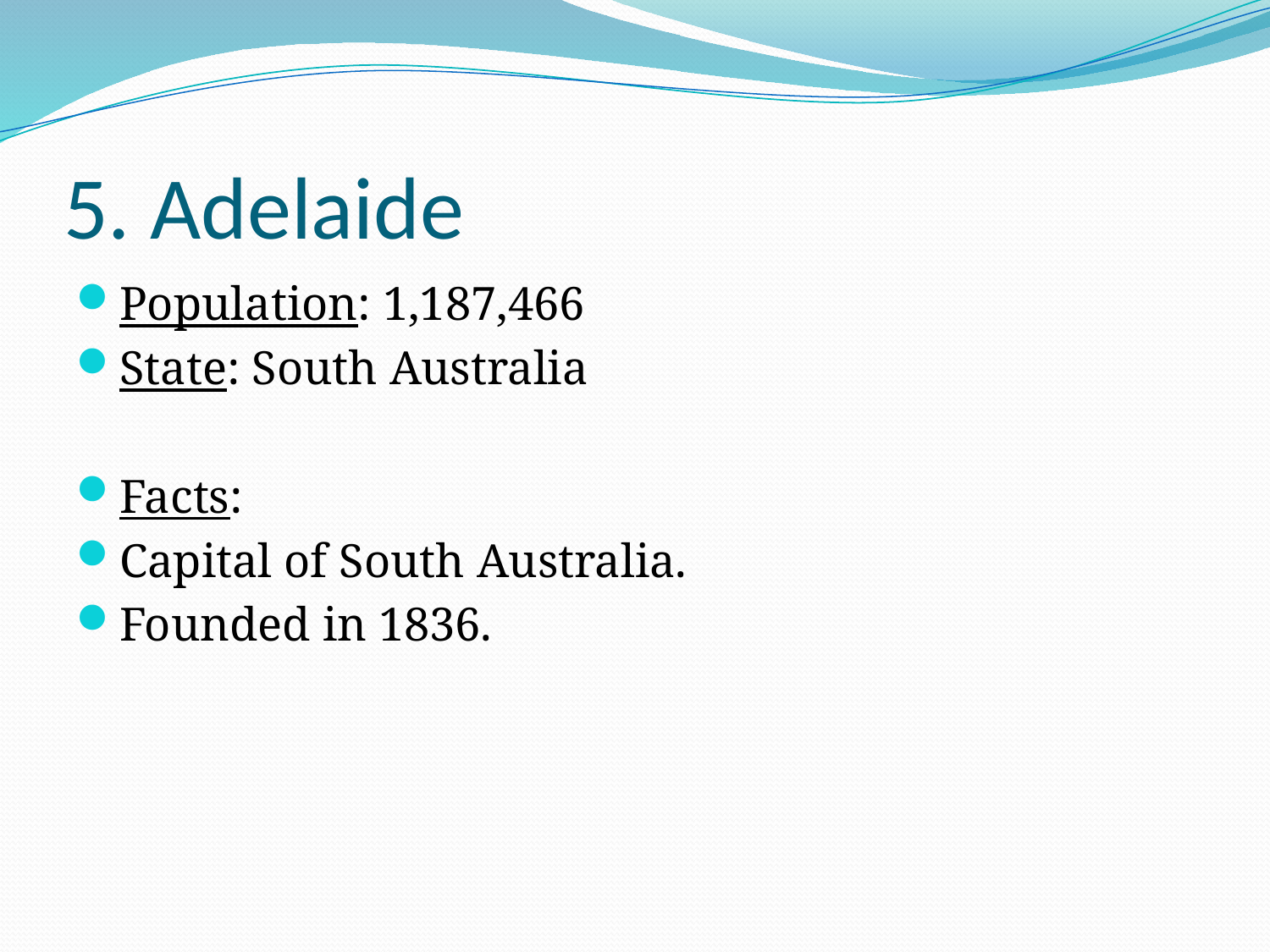

# 5. Adelaide
Population: 1,187,466
State: South Australia

Facts:
Capital of South Australia.
Founded in 1836.